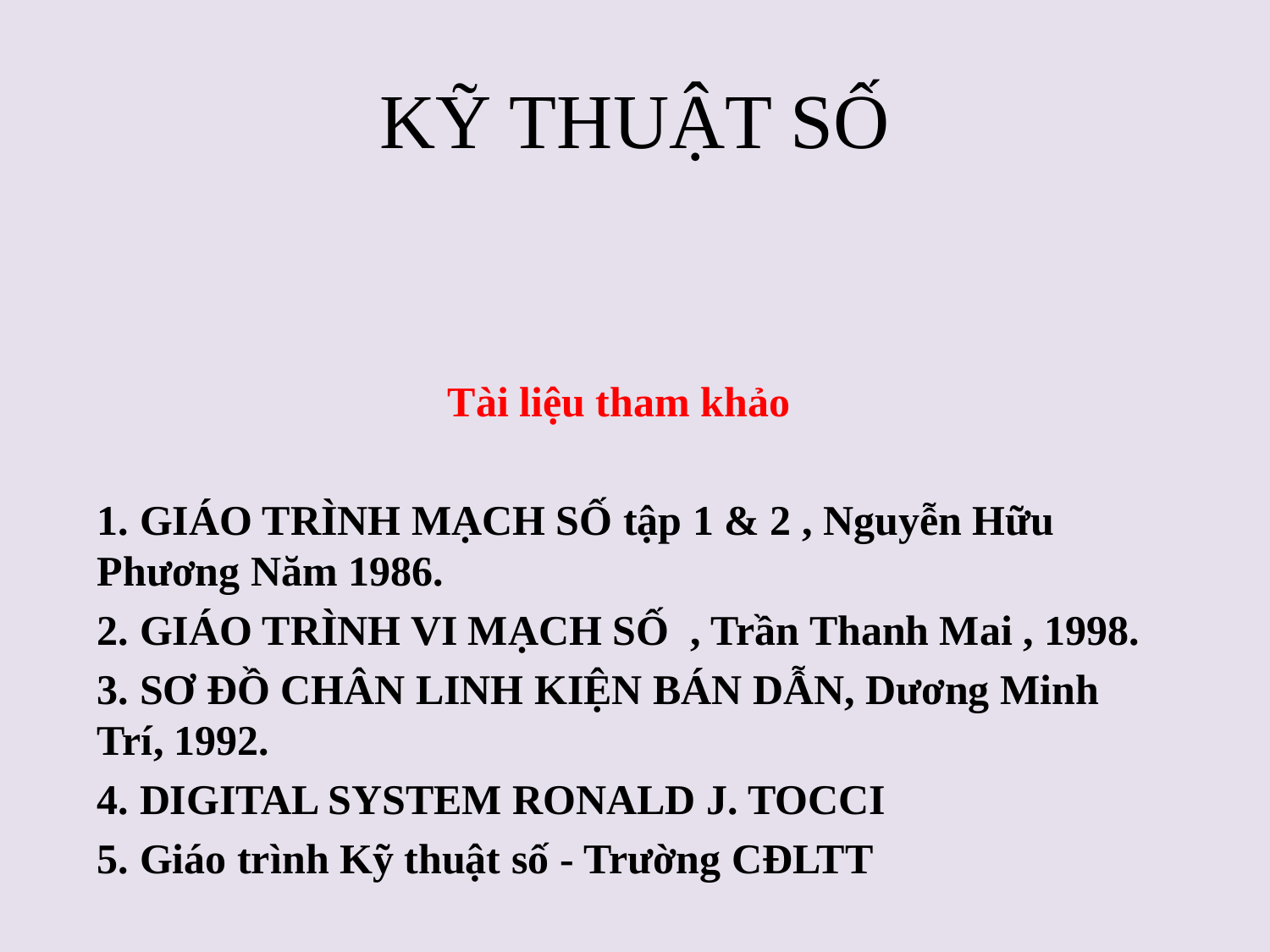

# KỸ THUẬT SỐ
Tài liệu tham khảo

1. giáo trình mạch số tập 1 & 2 , Nguyễn Hữu Phương Năm 1986.
2. Giáo trình vi mạch số  , Trần Thanh Mai , 1998.
3. Sơ đồ chân Linh kiện bán dẫn, Dương Minh Trí, 1992.
4. DIGITAL SYSTEM RONALD J. TOCCI
5. Giáo trình Kỹ thuật số - Trường CĐLTT